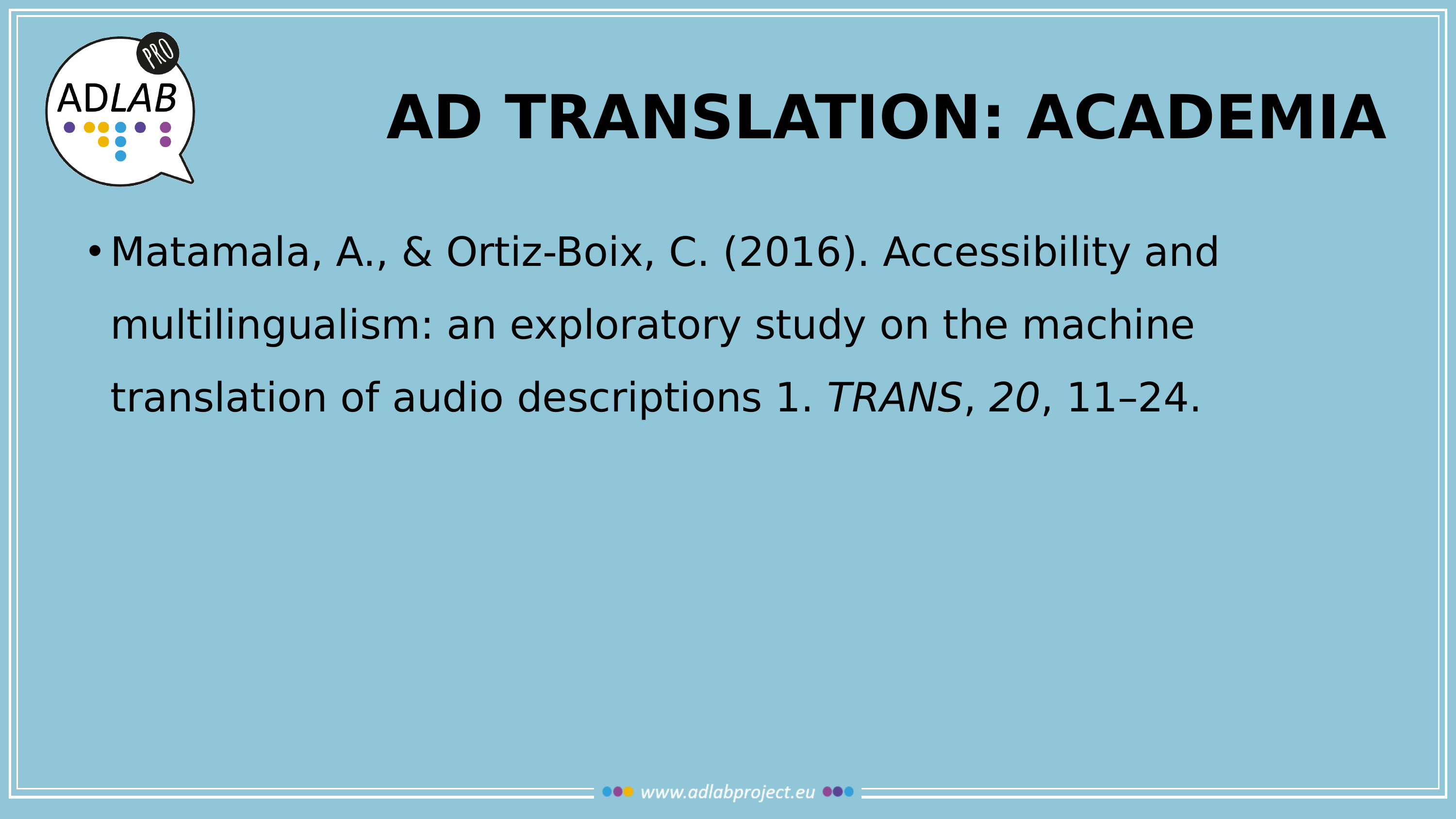

# Ad translation: academia
Matamala, A., & Ortiz-Boix, C. (2016). Accessibility and multilingualism: an exploratory study on the machine translation of audio descriptions 1. TRANS, 20, 11–24.